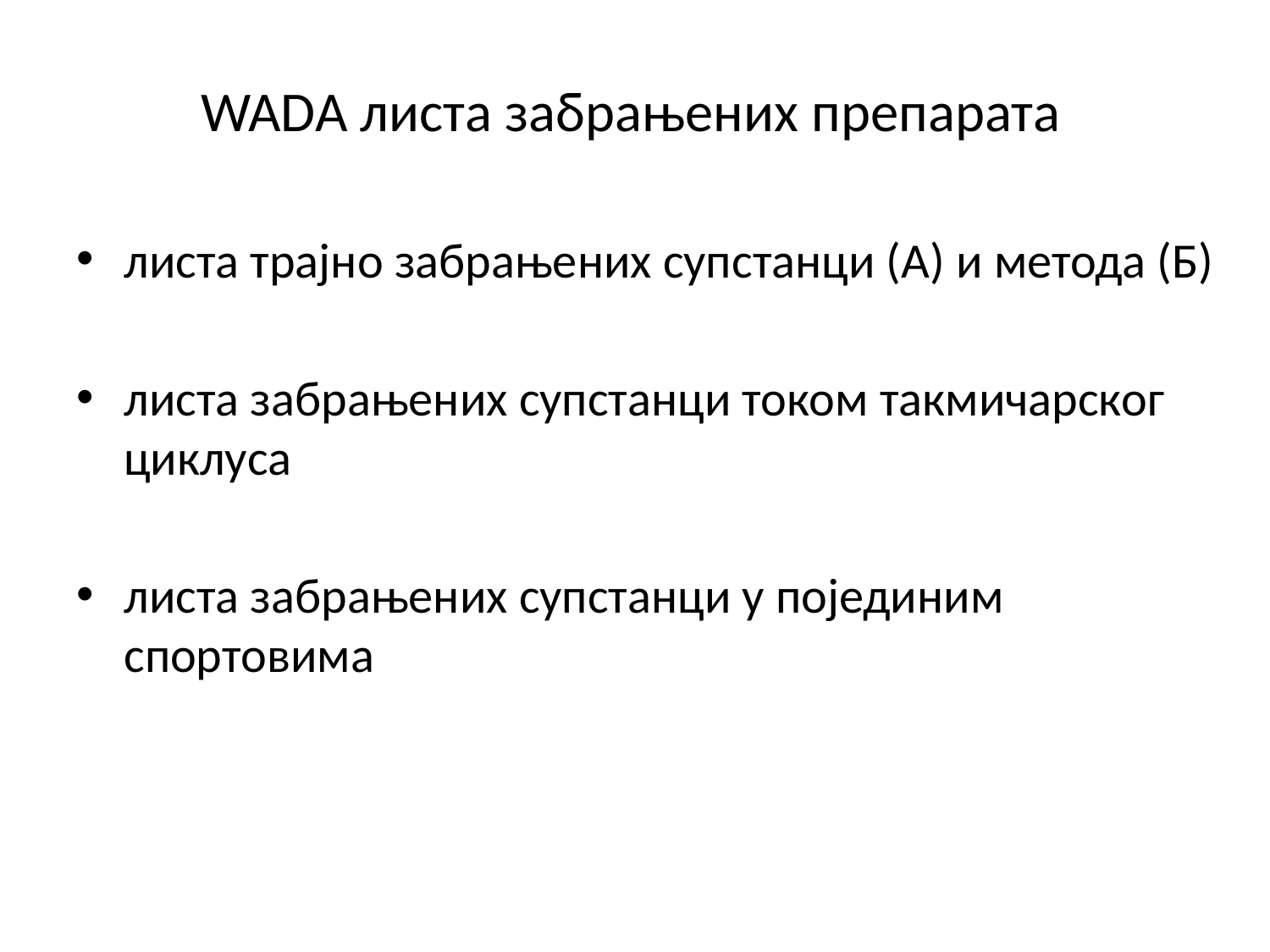

# WADA листа забрањених препарата
листа трајно забрањених супстанци (А) и метода (Б)

листа забрањених супстанци током такмичарског циклуса

листа забрањених супстанци у појединим спортовима